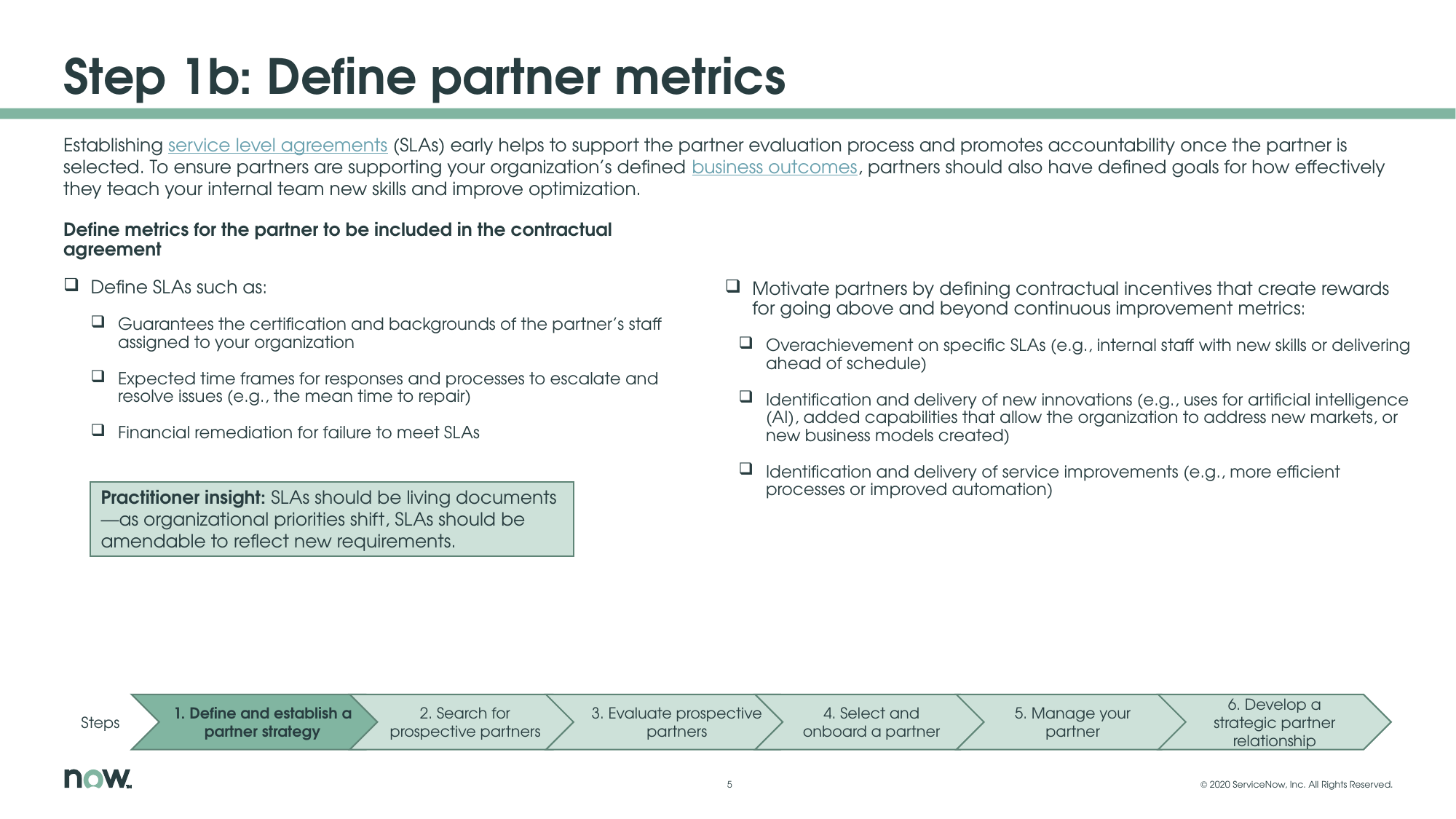

# Step 1b: Define partner metrics

Establishing service level agreements (SLAs) early helps to support the partner evaluation process and promotes accountability once the partner is selected. To ensure partners are supporting your organization’s defined business outcomes, partners should also have defined goals for how effectively they teach your internal team new skills and improve optimization.
Define metrics for the partner to be included in the contractual agreement
Define SLAs such as:
Guarantees the certification and backgrounds of the partner’s staff assigned to your organization
Expected time frames for responses and processes to escalate and resolve issues (e.g., the mean time to repair)
Financial remediation for failure to meet SLAs

Motivate partners by defining contractual incentives that create rewards for going above and beyond continuous improvement metrics:
Overachievement on specific SLAs (e.g., internal staff with new skills or delivering ahead of schedule)
Identification and delivery of new innovations (e.g., uses for artificial intelligence (AI), added capabilities that allow the organization to address new markets, or new business models created)
Identification and delivery of service improvements (e.g., more efficient processes or improved automation)

Practitioner insight: SLAs should be living documents—as organizational priorities shift, SLAs should be amendable to reflect new requirements.
Steps
1. Define and establish a partner strategy
2. Search for prospective partners
3. Evaluate prospective partners
4. Select and onboard a partner
5. Manage your partner
6. Develop a strategic partner relationship